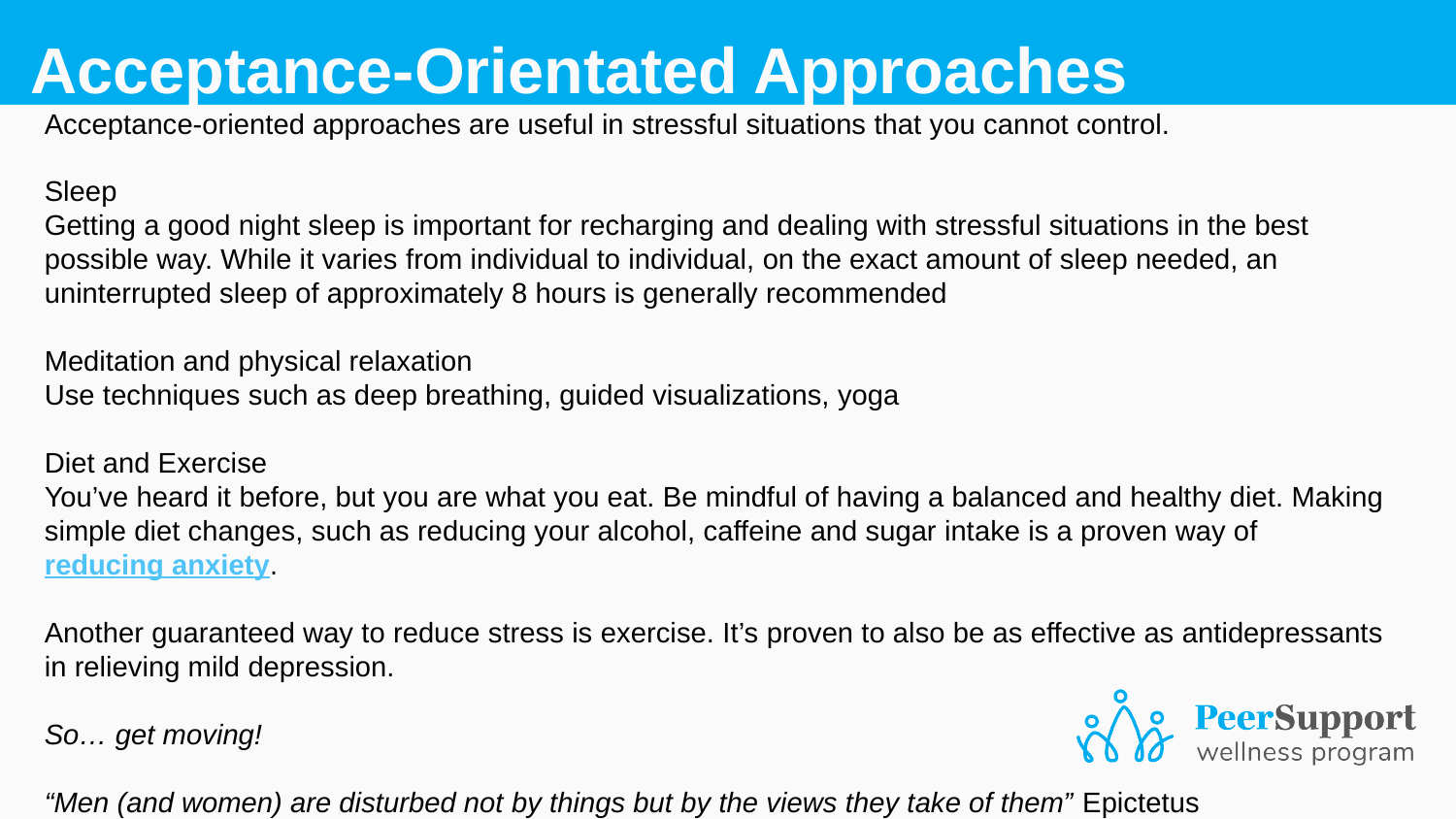

# Acceptance-Orientated Approaches
Acceptance-oriented approaches are useful in stressful situations that you cannot control.

Sleep
Getting a good night sleep is important for recharging and dealing with stressful situations in the best possible way. While it varies from individual to individual, on the exact amount of sleep needed, an uninterrupted sleep of approximately 8 hours is generally recommended

Meditation and physical relaxation
Use techniques such as deep breathing, guided visualizations, yoga

Diet and Exercise
You’ve heard it before, but you are what you eat. Be mindful of having a balanced and healthy diet. Making simple diet changes, such as reducing your alcohol, caffeine and sugar intake is a proven way of reducing anxiety.

Another guaranteed way to reduce stress is exercise. It’s proven to also be as effective as antidepressants in relieving mild depression.

So… get moving!

“Men (and women) are disturbed not by things but by the views they take of them” Epictetus